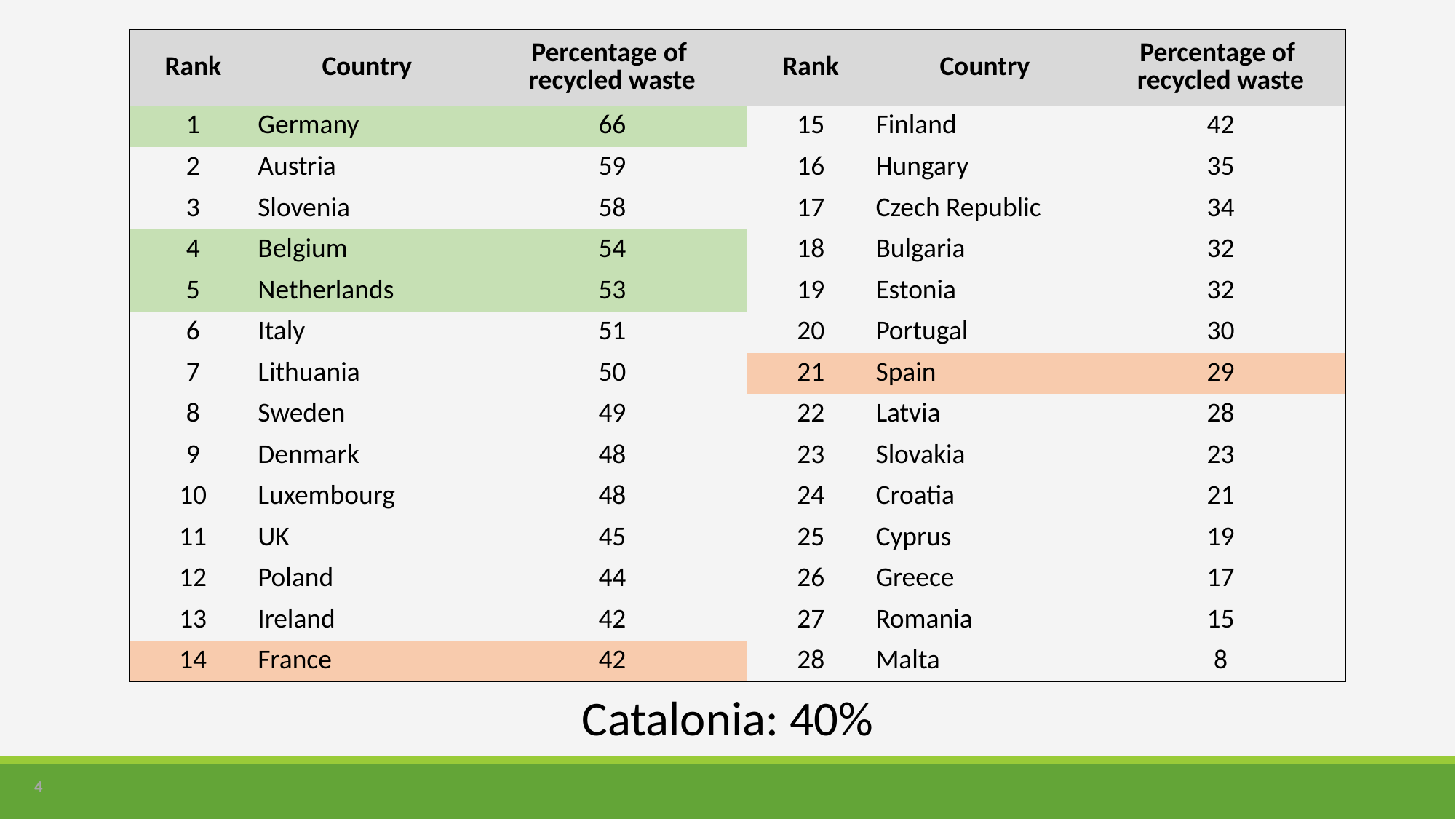

| Rank | Country | Percentage of recycled waste | Rank | Country | Percentage of recycled waste |
| --- | --- | --- | --- | --- | --- |
| 1 | Germany | 66 | 15 | Finland | 42 |
| 2 | Austria | 59 | 16 | Hungary | 35 |
| 3 | Slovenia | 58 | 17 | Czech Republic | 34 |
| 4 | Belgium | 54 | 18 | Bulgaria | 32 |
| 5 | Netherlands | 53 | 19 | Estonia | 32 |
| 6 | Italy | 51 | 20 | Portugal | 30 |
| 7 | Lithuania | 50 | 21 | Spain | 29 |
| 8 | Sweden | 49 | 22 | Latvia | 28 |
| 9 | Denmark | 48 | 23 | Slovakia | 23 |
| 10 | Luxembourg | 48 | 24 | Croatia | 21 |
| 11 | UK | 45 | 25 | Cyprus | 19 |
| 12 | Poland | 44 | 26 | Greece | 17 |
| 13 | Ireland | 42 | 27 | Romania | 15 |
| 14 | France | 42 | 28 | Malta | 8 |
Catalonia: 40%
4